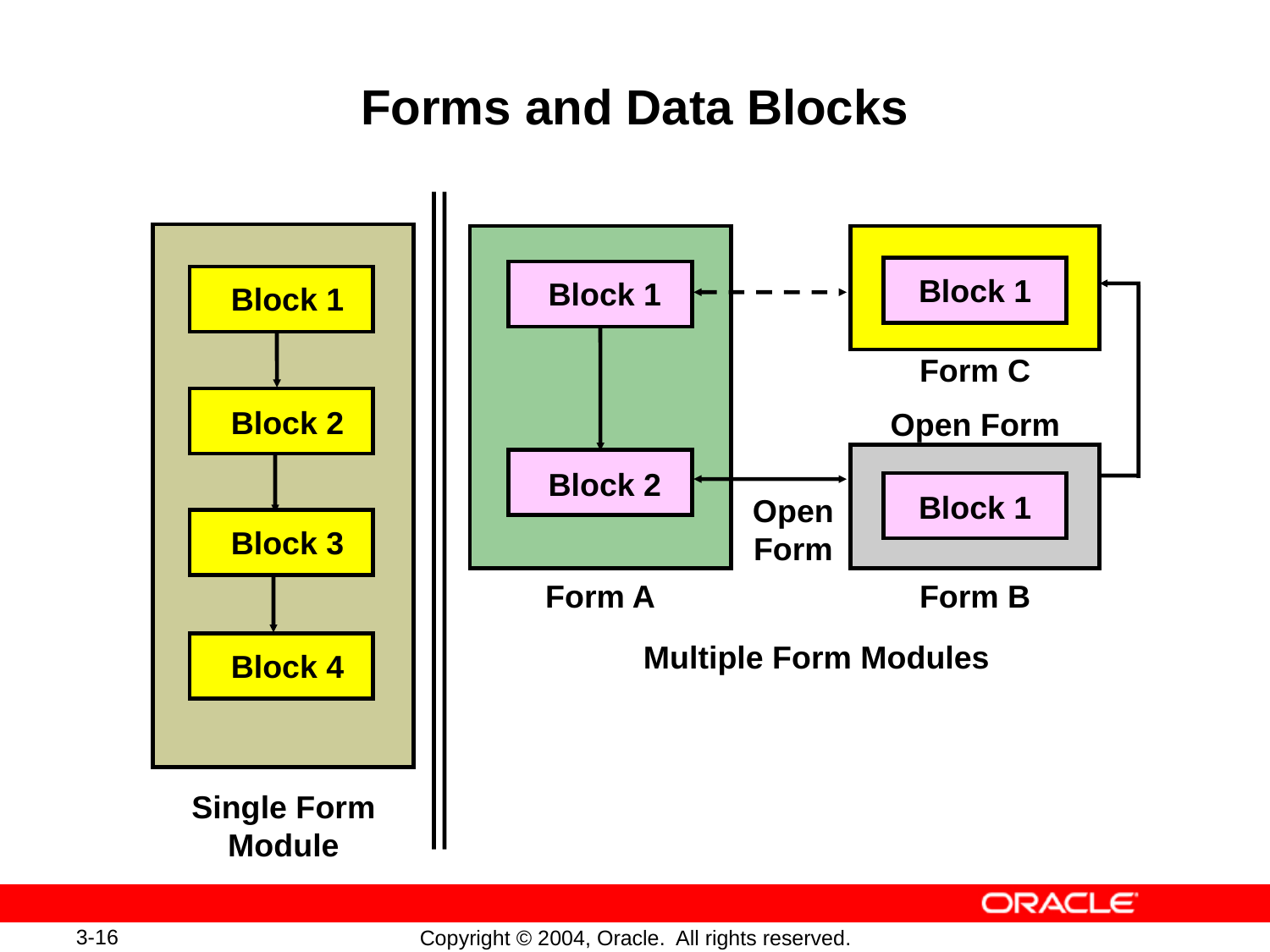

# Forms and Data Blocks

Block 1

Block 1
Block 1

Form C

Block 2
Open Form

Block 2

Block 1
Open
Form

Block 3
Form A
Form B

Multiple Form Modules

Block 4
Single Form
Module